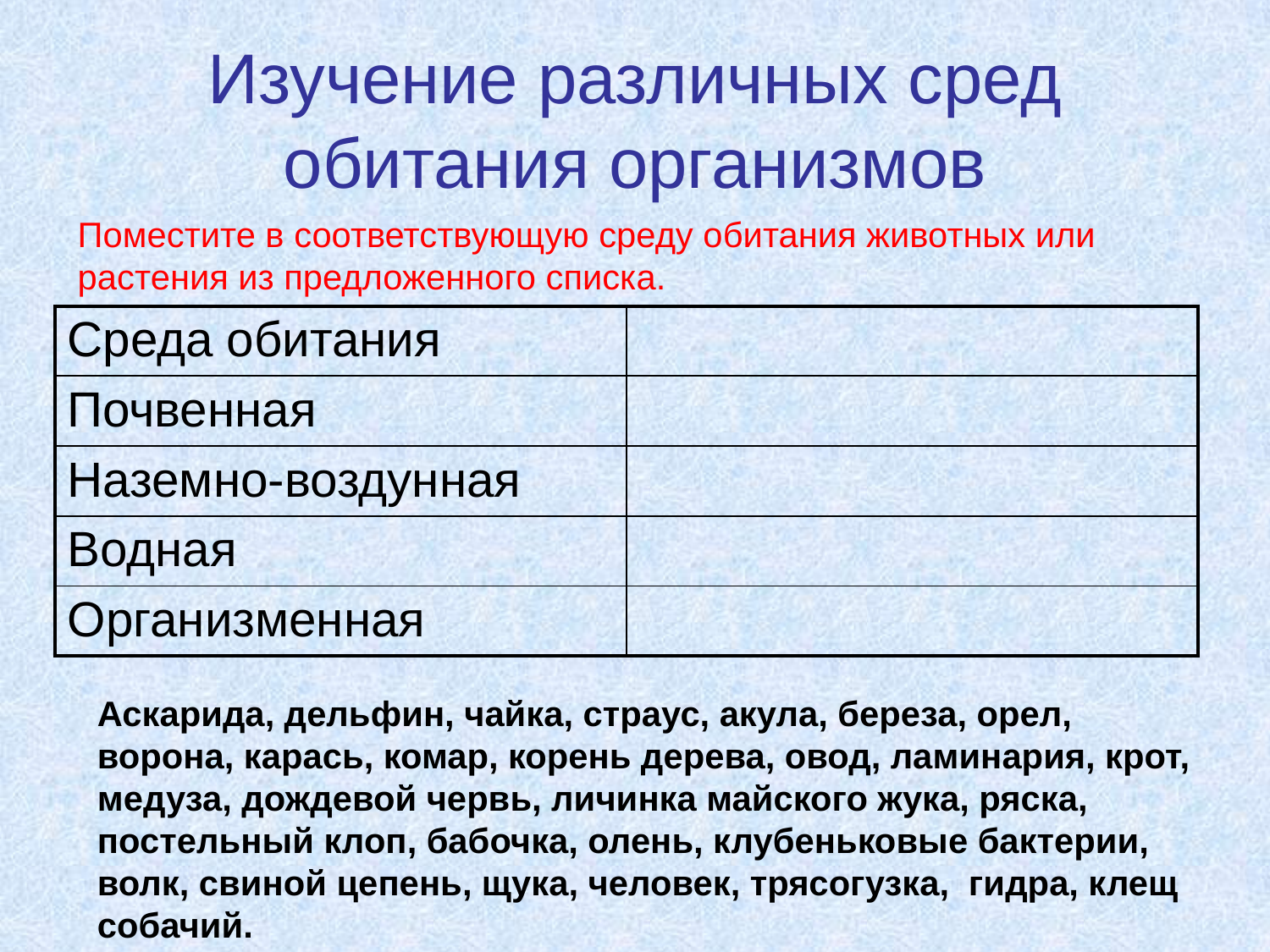

# Изучение различных сред обитания организмов
Поместите в соответствующую среду обитания животных или растения из предложенного списка.
| Среда обитания |  |
| --- | --- |
| Почвенная |  |
| Наземно-воздунная |  |
| Водная |  |
| Организменная |  |
Аскарида, дельфин, чайка, страус, акула, береза, орел, ворона, карась, комар, корень дерева, овод, ламинария, крот, медуза, дождевой червь, личинка майского жука, ряска, постельный клоп, бабочка, олень, клубеньковые бактерии, волк, свиной цепень, щука, человек, трясогузка,  гидра, клещ собачий.